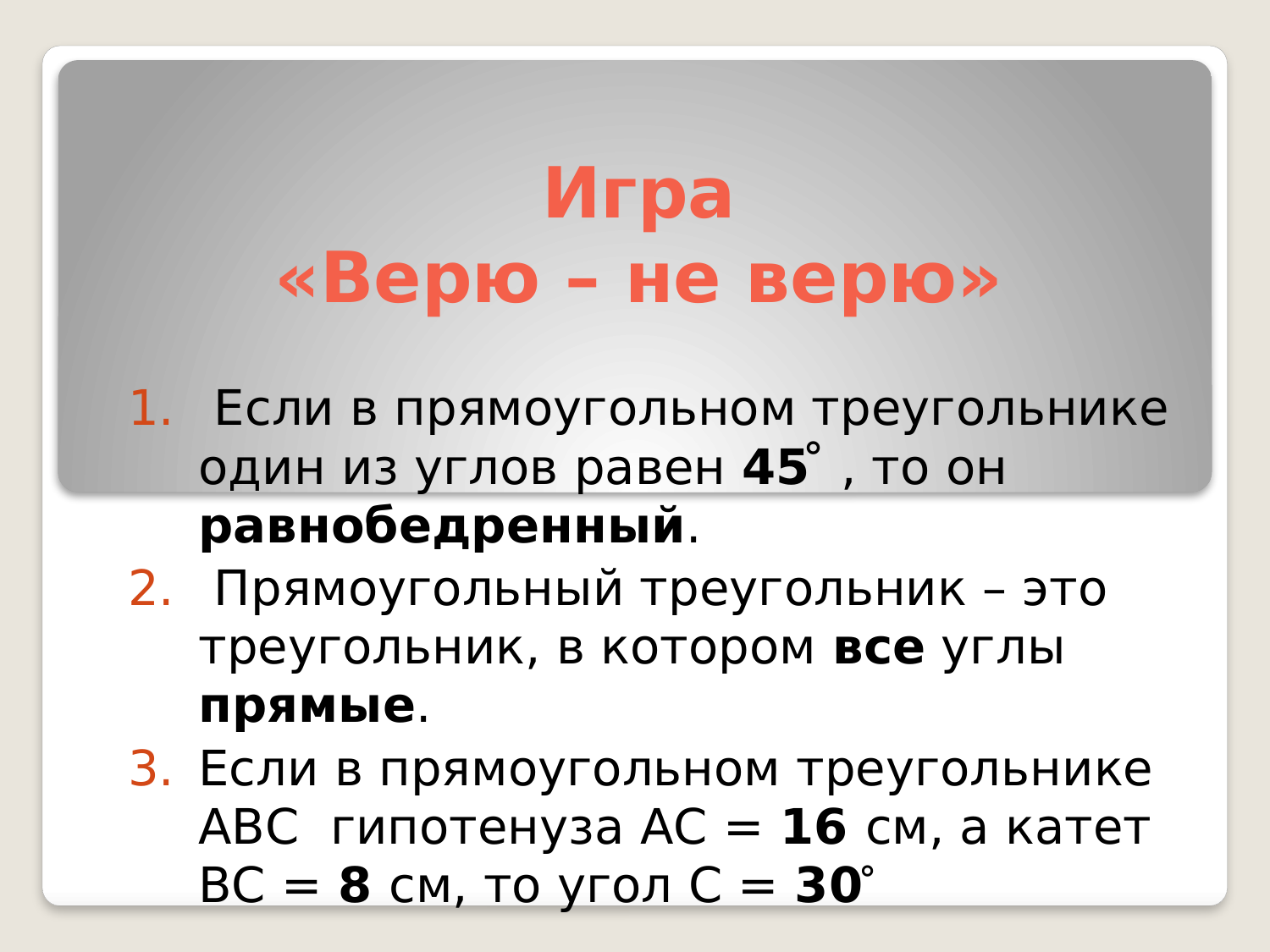

# Игра «Верю – не верю»
 Если в прямоугольном треугольнике один из углов равен 45 ̊ , то он равнобедренный.
 Прямоугольный треугольник – это треугольник, в котором все углы прямые.
Если в прямоугольном треугольнике АВС  гипотенуза АС = 16 см, а катет ВС = 8 см, то угол С = 30 ̊